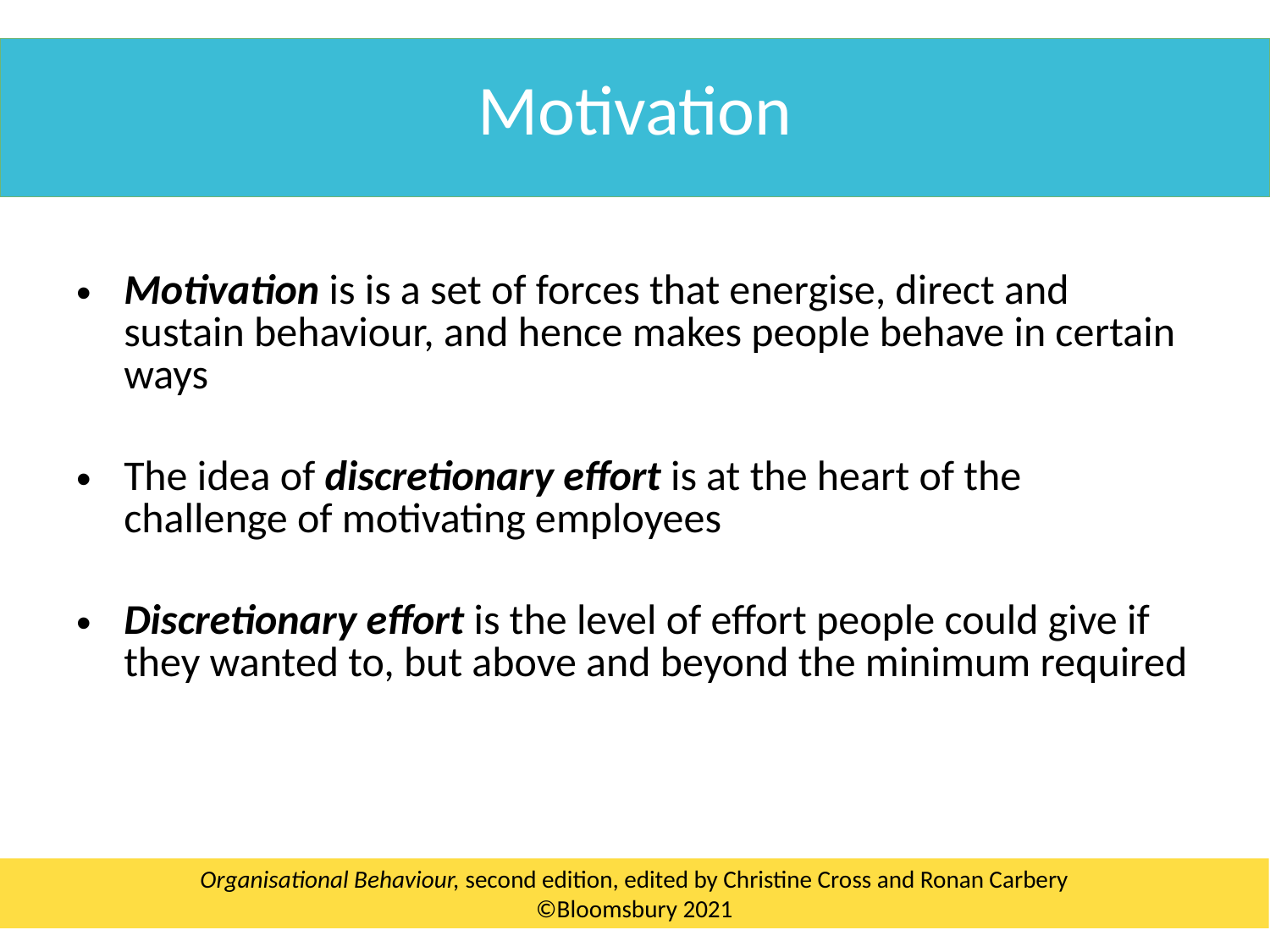

Motivation

Motivation is is a set of forces that energise, direct and sustain behaviour, and hence makes people behave in certain ways

The idea of discretionary effort is at the heart of the challenge of motivating employees

Discretionary effort is the level of effort people could give if they wanted to, but above and beyond the minimum required